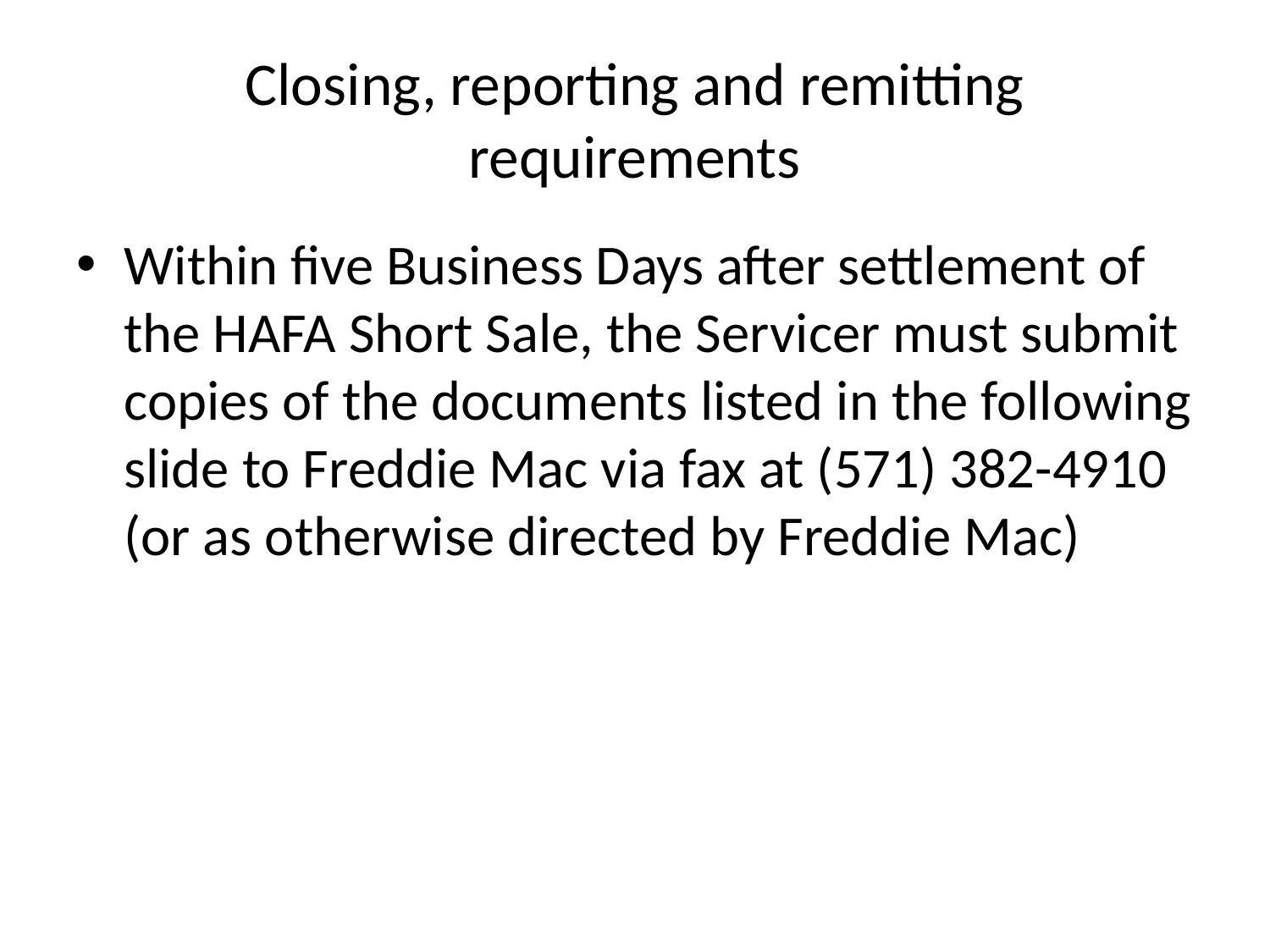

# Closing, reporting and remitting requirements
Within five Business Days after settlement of the HAFA Short Sale, the Servicer must submit copies of the documents listed in the following slide to Freddie Mac via fax at (571) 382-4910 (or as otherwise directed by Freddie Mac)